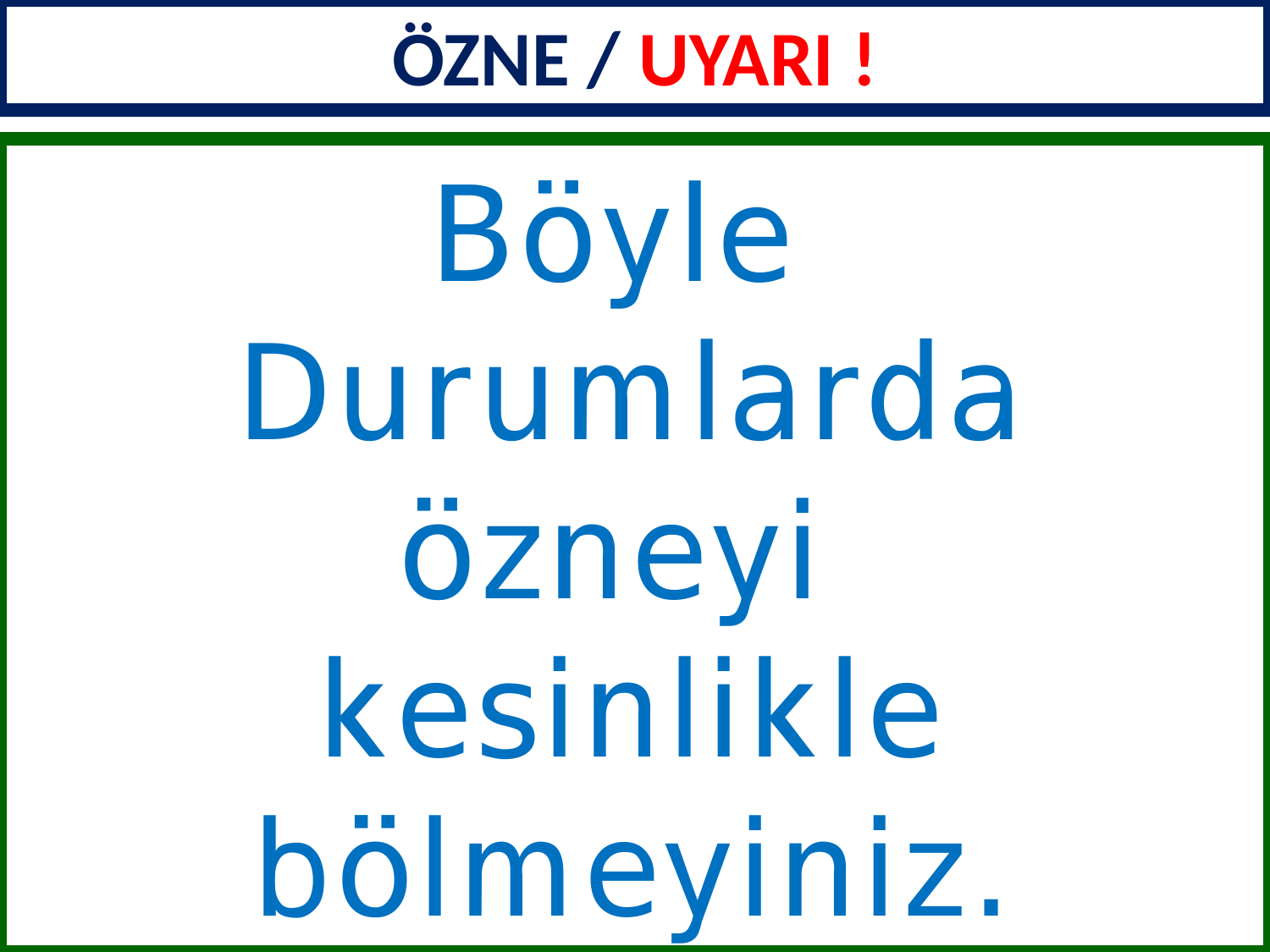

ÖZNE / UYARI !
Böyle
Durumlarda özneyi
kesinlikle bölmeyiniz.